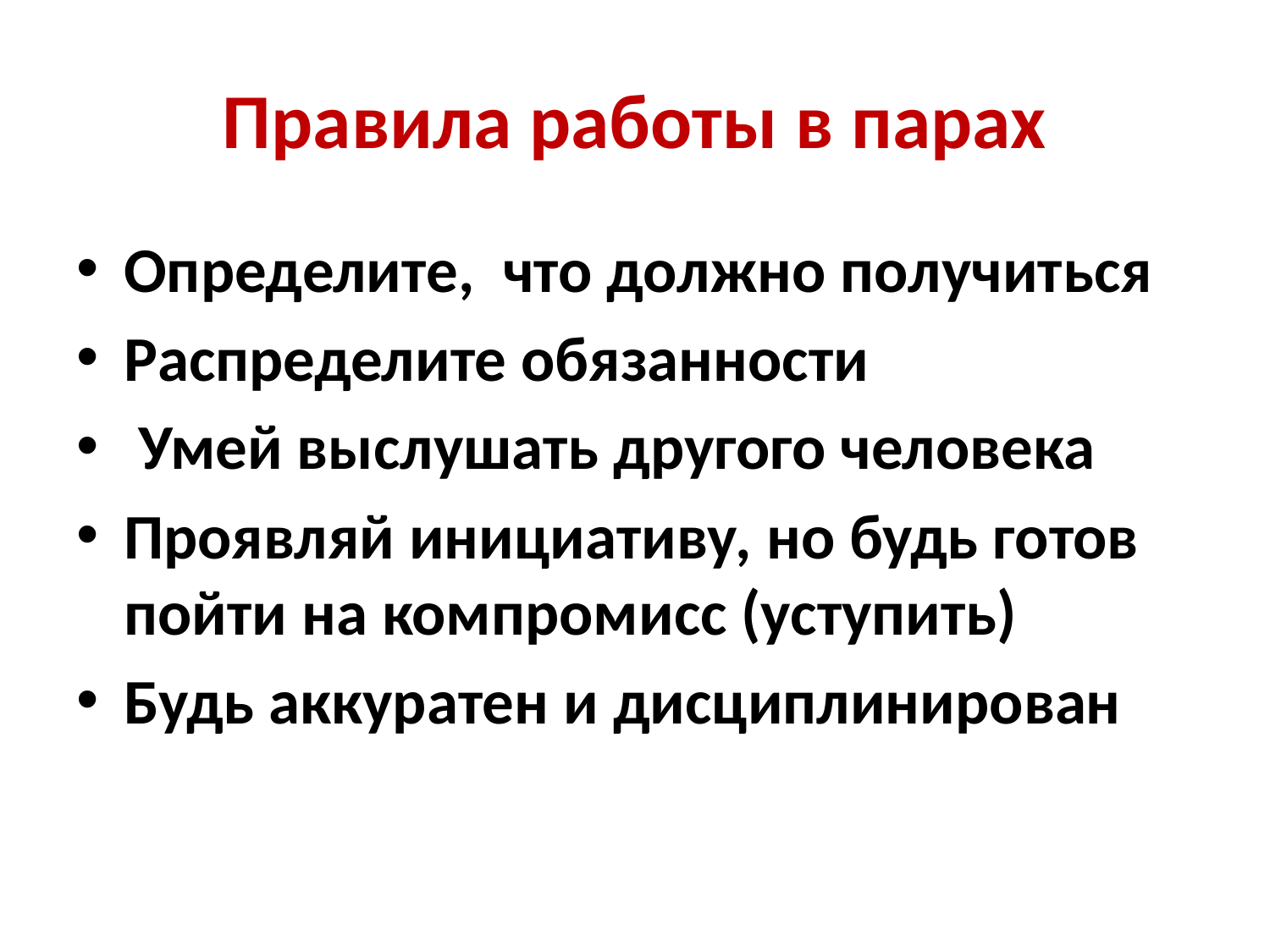

# Правила работы в парах
Определите,  что должно получиться
Распределите обязанности
 Умей выслушать другого человека
Проявляй инициативу, но будь готов пойти на компромисс (уступить)
Будь аккуратен и дисциплинирован